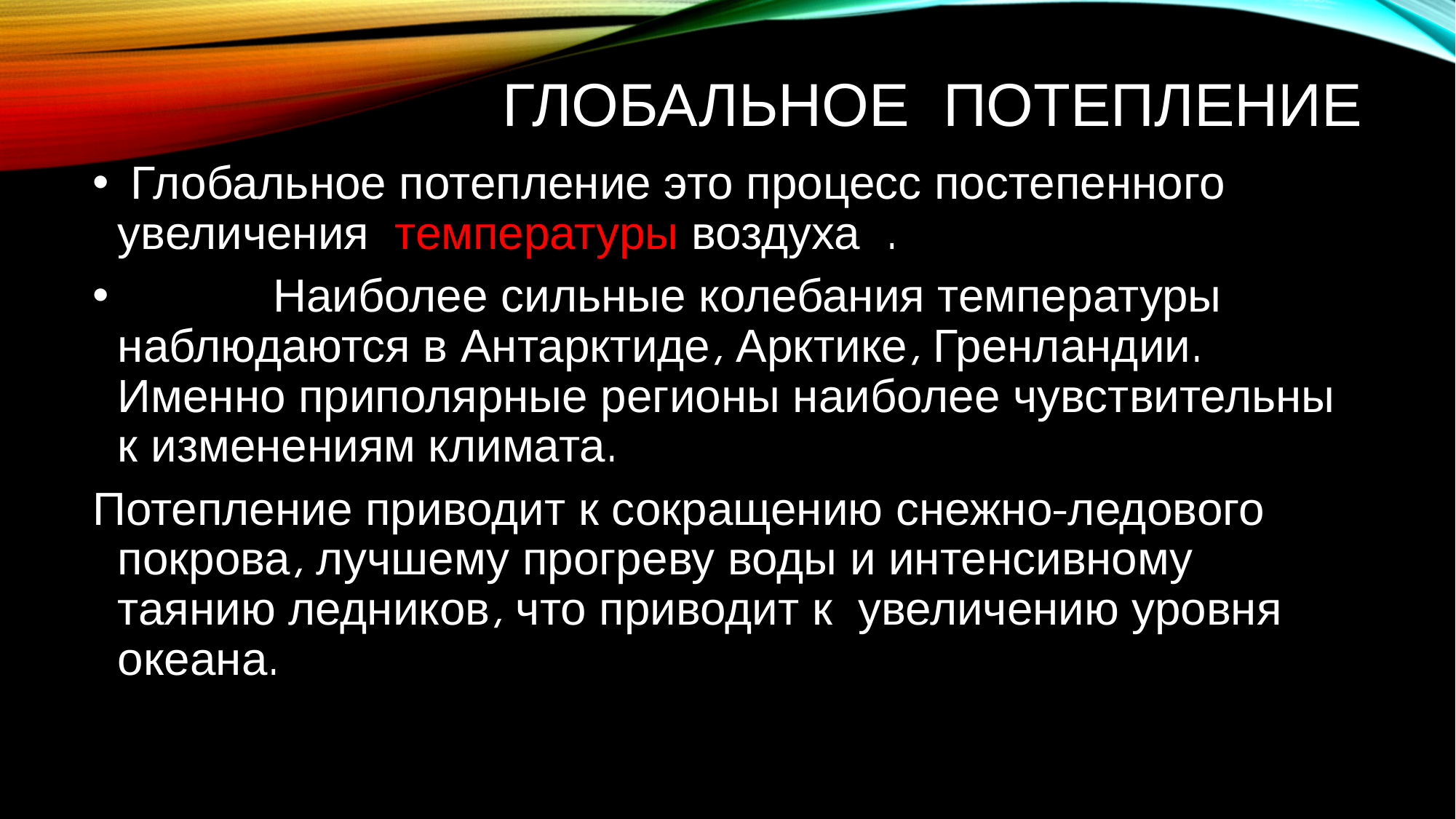

# ГЛОБАЛЬНОе  ПОТЕПЛЕНИе
 Глобальное потепление это процесс постепенного увеличения  температуры воздуха  .
            Наиболее сильные колебания температуры наблюдаются в Антарктиде, Арктике, Гренландии. Именно приполярные регионы наиболее чувствительны к изменениям климата.
Потепление приводит к сокращению снежно-ледового покрова, лучшему прогреву воды и интенсивному таянию ледников, что приводит к  увеличению уровня океана.